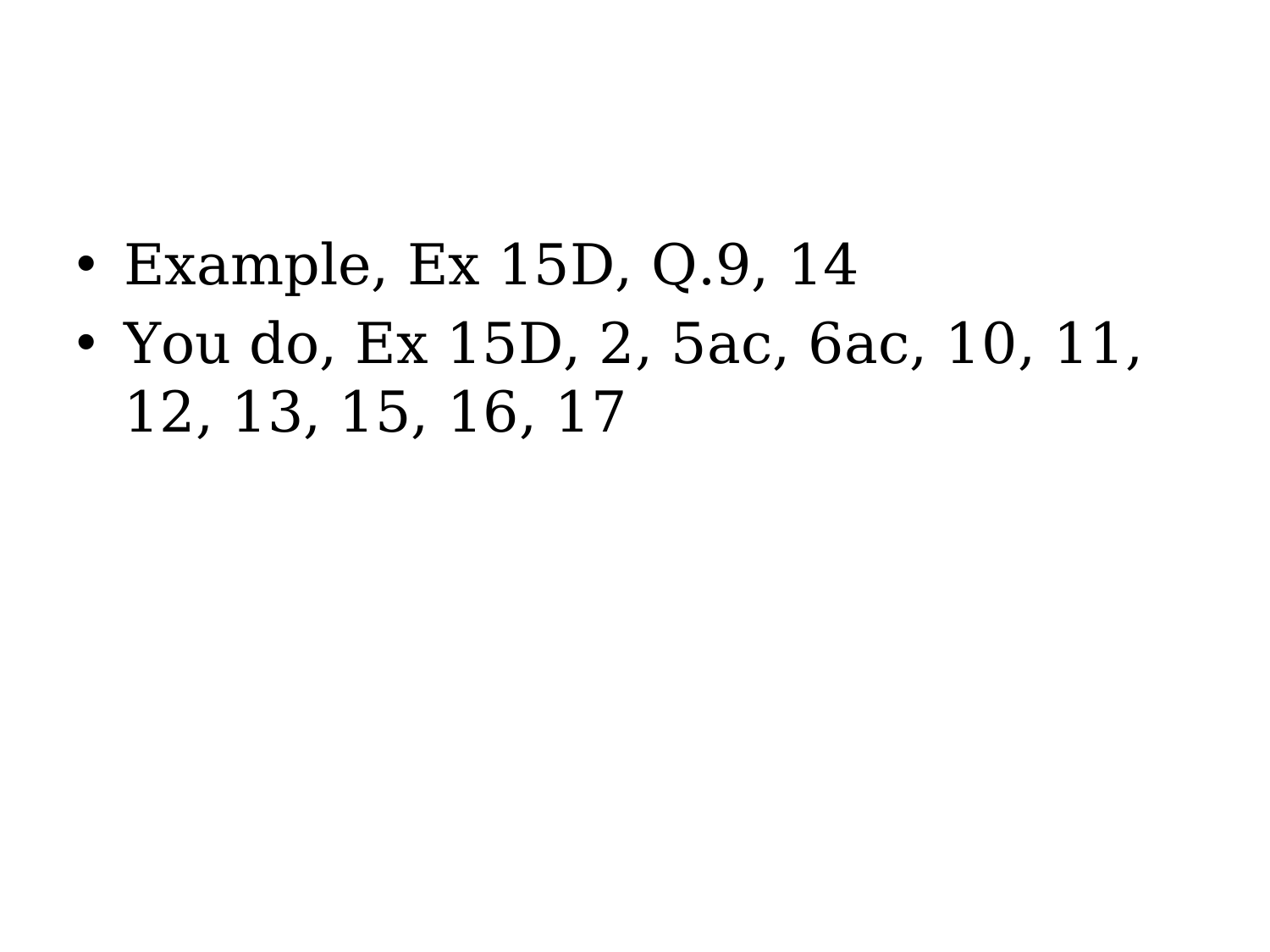

#
Example, Ex 15D, Q.9, 14
You do, Ex 15D, 2, 5ac, 6ac, 10, 11, 12, 13, 15, 16, 17